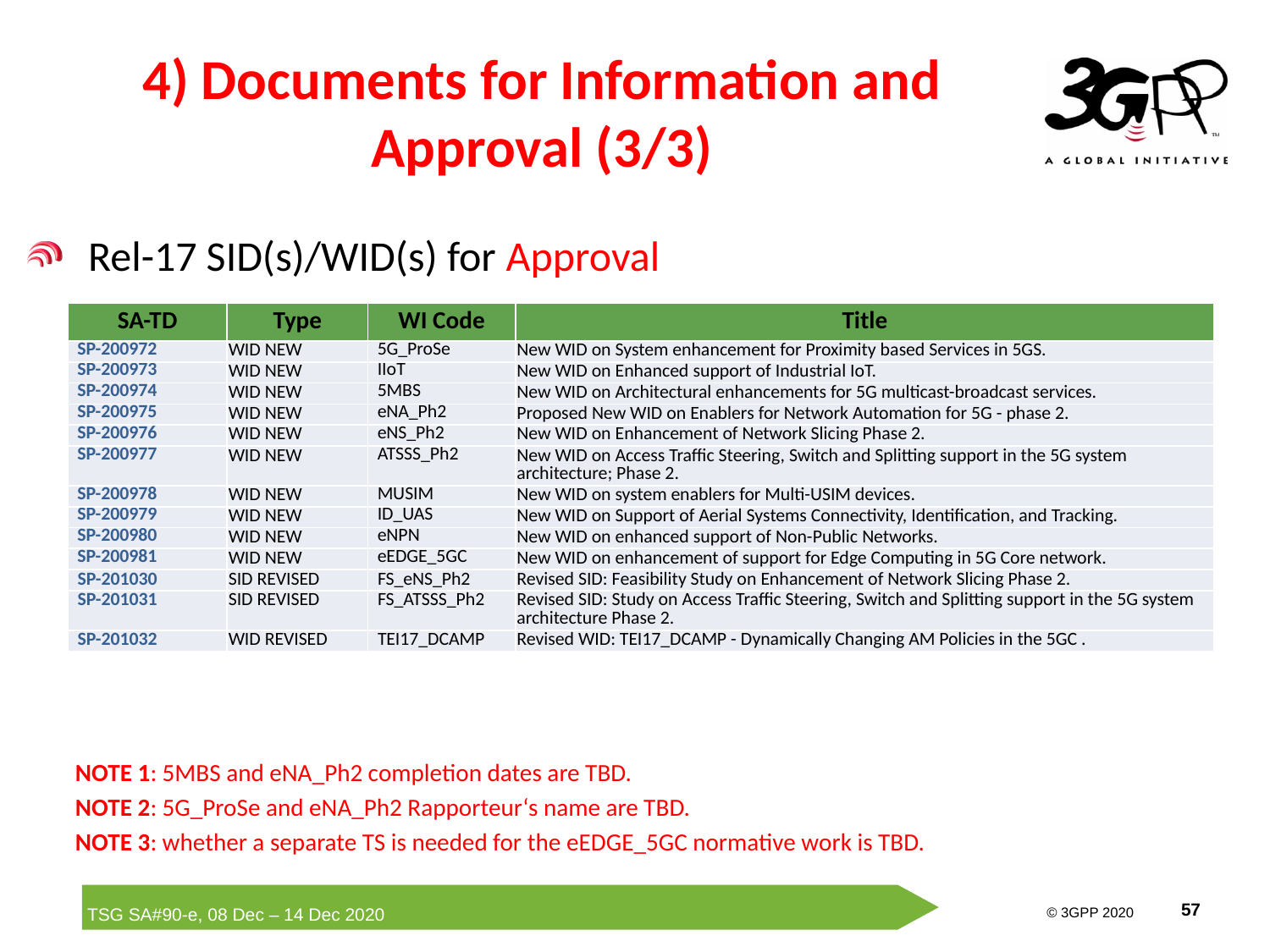

# 4) Documents for Information and Approval (3/3)
Rel-17 SID(s)/WID(s) for Approval

| SA-TD | Type | WI Code | Title |
| --- | --- | --- | --- |
| SP-200972 | WID NEW | 5G\_ProSe | New WID on System enhancement for Proximity based Services in 5GS. |
| SP-200973 | WID NEW | IIoT | New WID on Enhanced support of Industrial IoT. |
| SP-200974 | WID NEW | 5MBS | New WID on Architectural enhancements for 5G multicast-broadcast services. |
| SP-200975 | WID NEW | eNA\_Ph2 | Proposed New WID on Enablers for Network Automation for 5G - phase 2. |
| SP-200976 | WID NEW | eNS\_Ph2 | New WID on Enhancement of Network Slicing Phase 2. |
| SP-200977 | WID NEW | ATSSS\_Ph2 | New WID on Access Traffic Steering, Switch and Splitting support in the 5G system architecture; Phase 2. |
| SP-200978 | WID NEW | MUSIM | New WID on system enablers for Multi-USIM devices. |
| SP-200979 | WID NEW | ID\_UAS | New WID on Support of Aerial Systems Connectivity, Identification, and Tracking. |
| SP-200980 | WID NEW | eNPN | New WID on enhanced support of Non-Public Networks. |
| SP-200981 | WID NEW | eEDGE\_5GC | New WID on enhancement of support for Edge Computing in 5G Core network. |
| SP-201030 | SID REVISED | FS\_eNS\_Ph2 | Revised SID: Feasibility Study on Enhancement of Network Slicing Phase 2. |
| SP-201031 | SID REVISED | FS\_ATSSS\_Ph2 | Revised SID: Study on Access Traffic Steering, Switch and Splitting support in the 5G system architecture Phase 2. |
| SP-201032 | WID REVISED | TEI17\_DCAMP | Revised WID: TEI17\_DCAMP - Dynamically Changing AM Policies in the 5GC . |
NOTE 1: 5MBS and eNA_Ph2 completion dates are TBD.
NOTE 2: 5G_ProSe and eNA_Ph2 Rapporteur‘s name are TBD.
NOTE 3: whether a separate TS is needed for the eEDGE_5GC normative work is TBD.